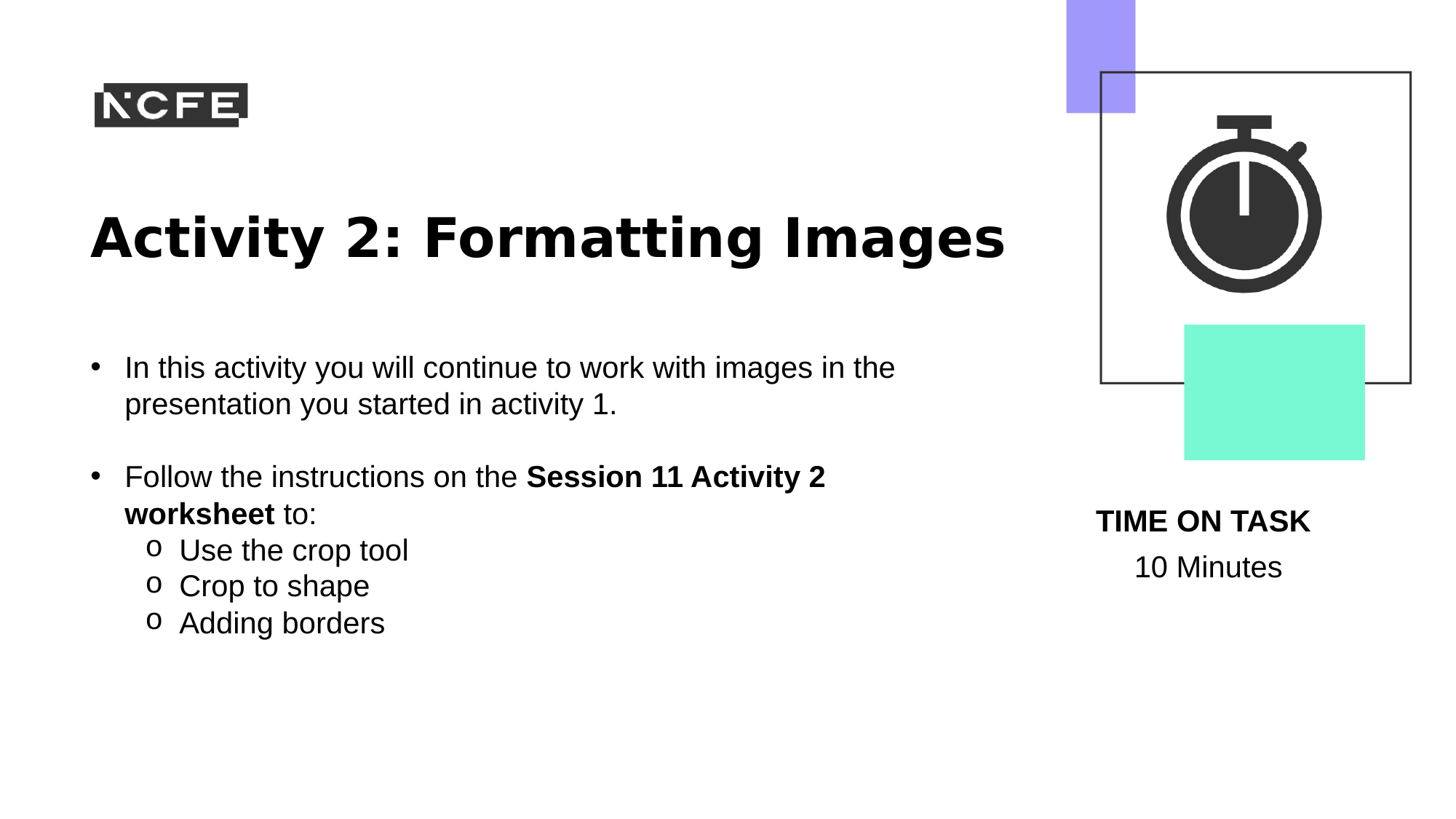

# Activity 2: Formatting Images
In this activity you will continue to work with images in the presentation you started in activity 1.

Follow the instructions on the Session 11 Activity 2 worksheet to:
Use the crop tool
Crop to shape
Adding borders
10 Minutes